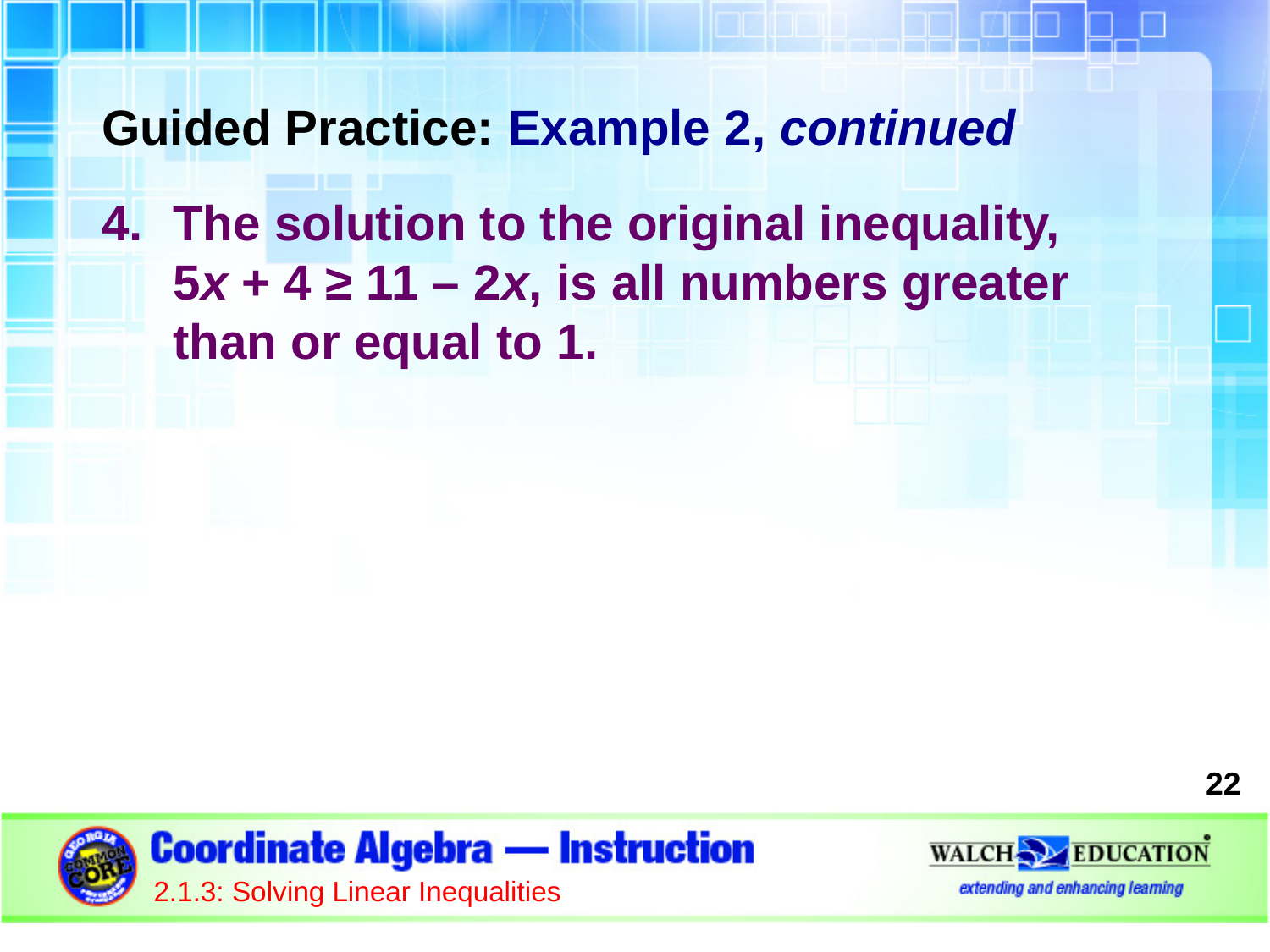

Guided Practice: Example 2, continued

The solution to the original inequality,
5x + 4 ≥ 11 – 2x, is all numbers greater than or equal to 1.

22
2.1.3: Solving Linear Inequalities